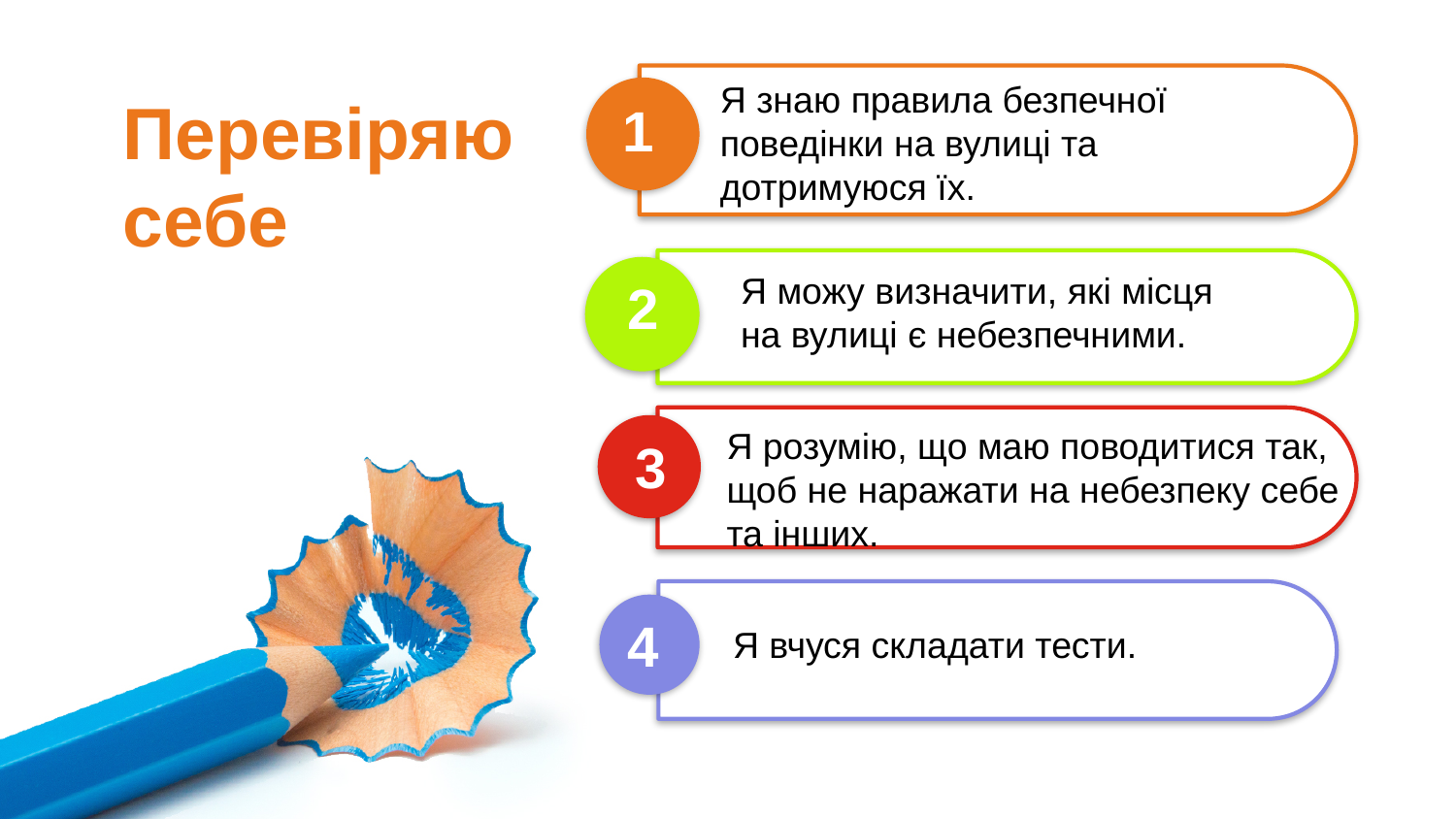

Я знаю правила безпечної
поведінки на вулиці та
дотримуюся їх.
Перевіряю себе

1

Я можу визначити, які місця
на вулиці є небезпечними.
2

Я розумію, що маю поводитися так, щоб не наражати на небезпеку себе та інших.
3

4
Я вчуся складати тести.